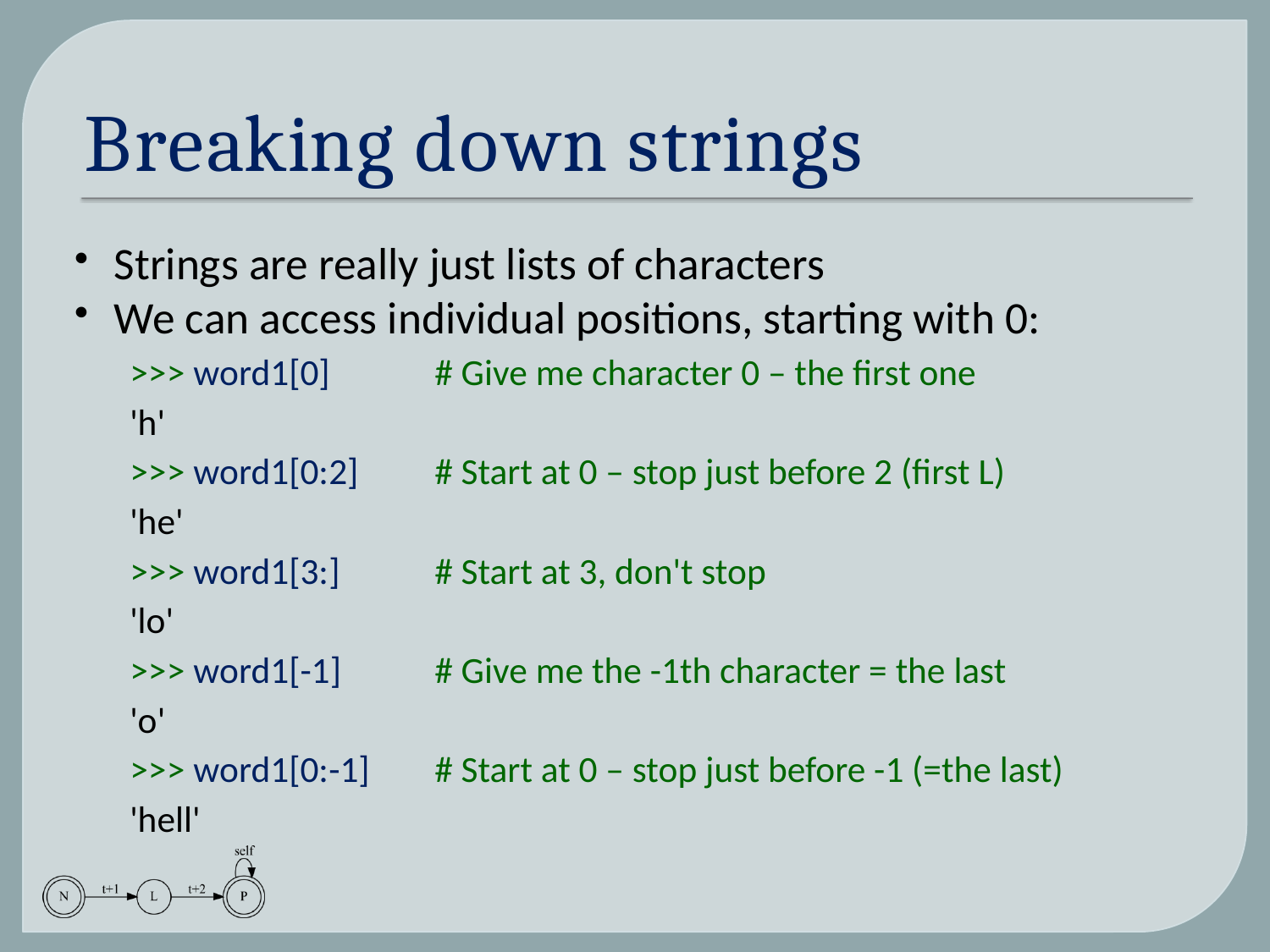

# Breaking down strings
Strings are really just lists of characters
We can access individual positions, starting with 0:
>>> word1[0] 	# Give me character 0 – the first one
'h'
>>> word1[0:2] 	# Start at 0 – stop just before 2 (first L)
'he'
>>> word1[3:] 	# Start at 3, don't stop
'lo'
>>> word1[-1]	# Give me the -1th character = the last
'o'
>>> word1[0:-1] 	# Start at 0 – stop just before -1 (=the last)
'hell'